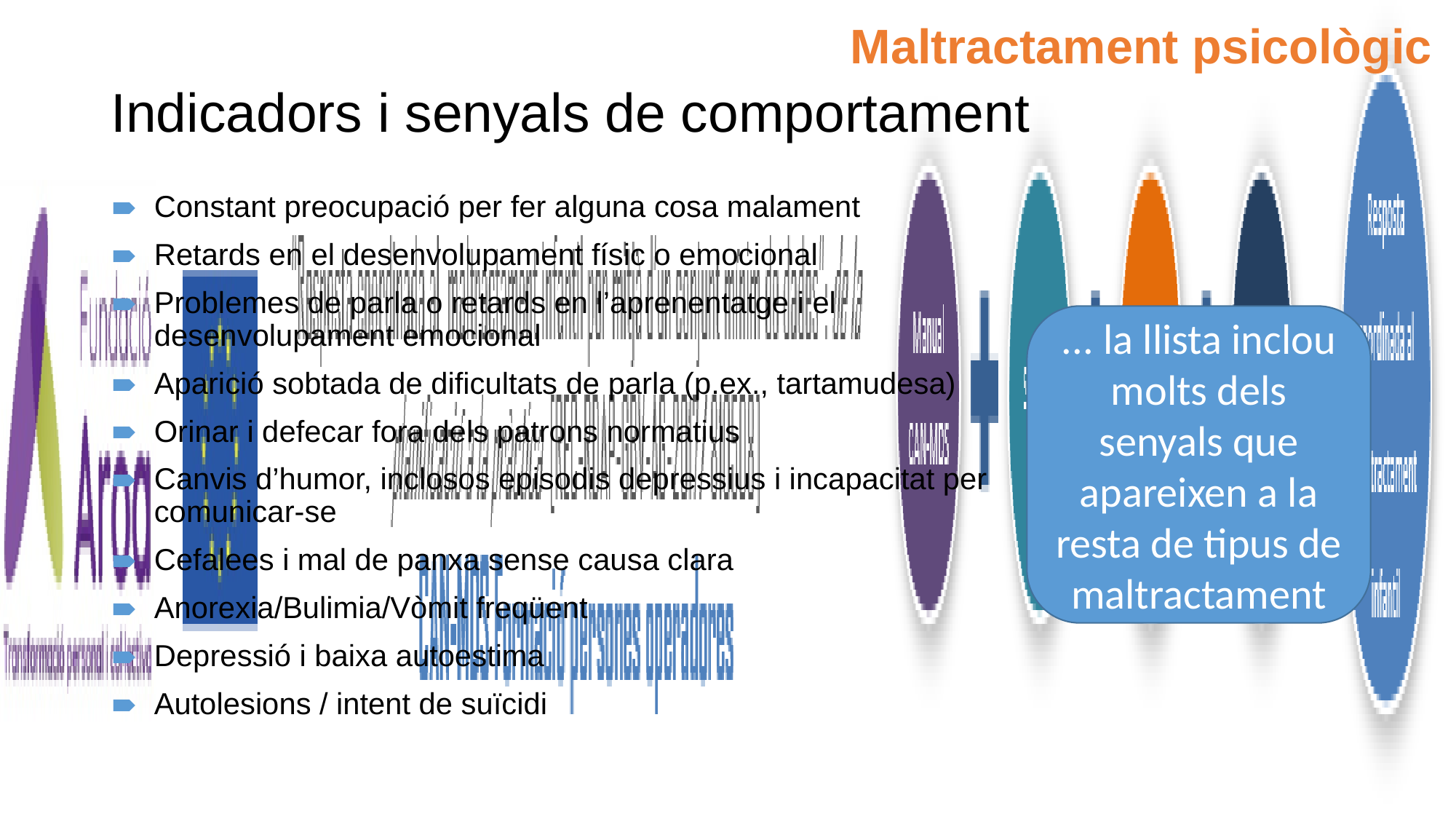

Maltractament psicològic
# Indicadors i senyals de comportament
Constant preocupació per fer alguna cosa malament
Retards en el desenvolupament físic o emocional
Problemes de parla o retards en l’aprenentatge i el desenvolupament emocional
Aparició sobtada de dificultats de parla (p.ex., tartamudesa)
Orinar i defecar fora dels patrons normatius
Canvis d’humor, inclosos episodis depressius i incapacitat per comunicar-se
Cefalees i mal de panxa sense causa clara
Anorexia/Bulimia/Vòmit freqüent
Depressió i baixa autoestima
Autolesions / intent de suïcidi

... la llista inclou molts dels senyals que apareixen a la resta de tipus de maltractament